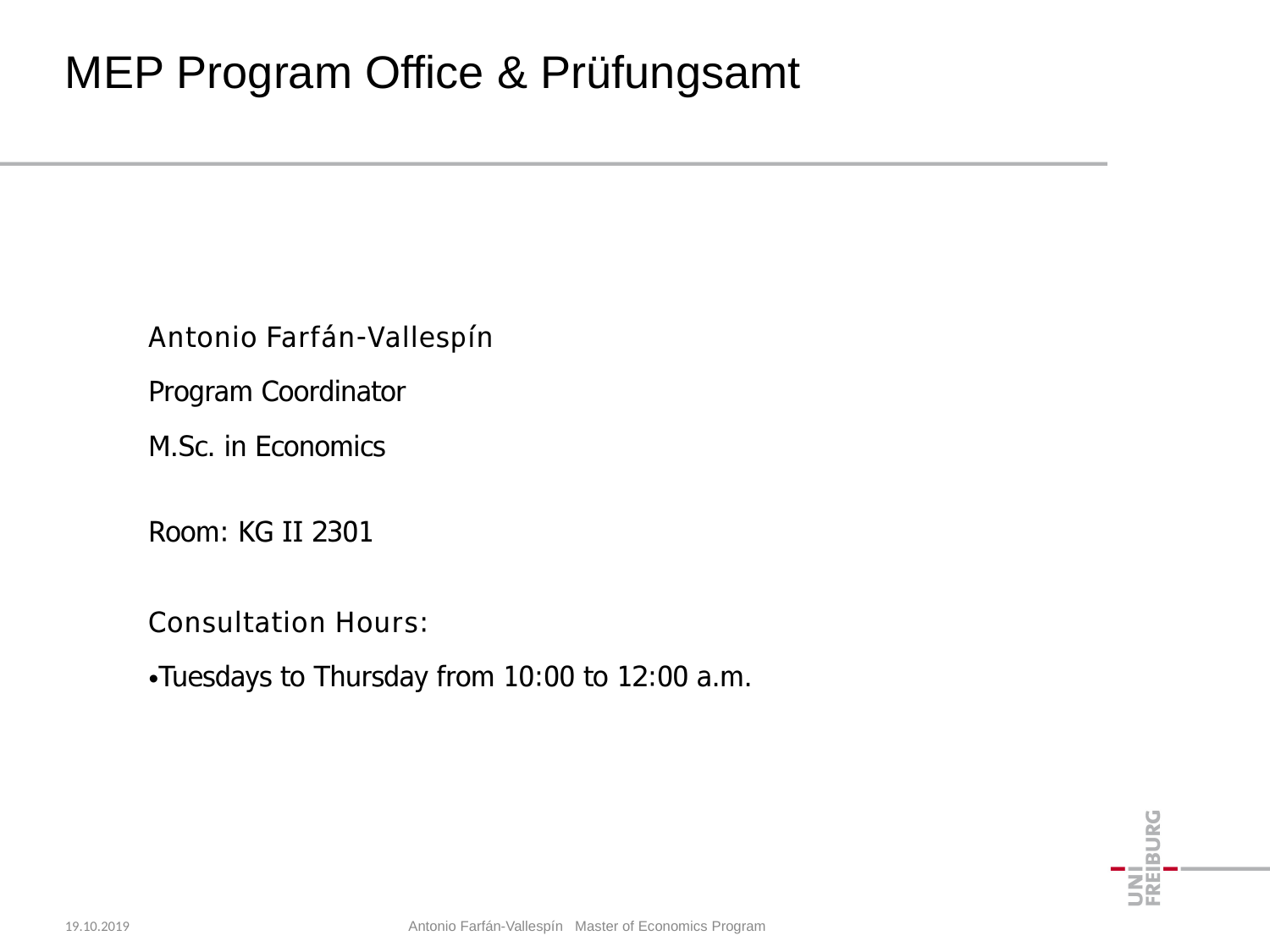

# MEP Program Office & Prüfungsamt

|  | Antonio Farfán-Vallespín Program Coordinator M.Sc. in Economics   Room: KG II 2301     Consultation Hours: Tuesdays to Thursday from 10:00 to 12:00 a.m. |
| --- | --- |
19.10.2019
Antonio Farfán-Vallespín   Master of Economics Program
2